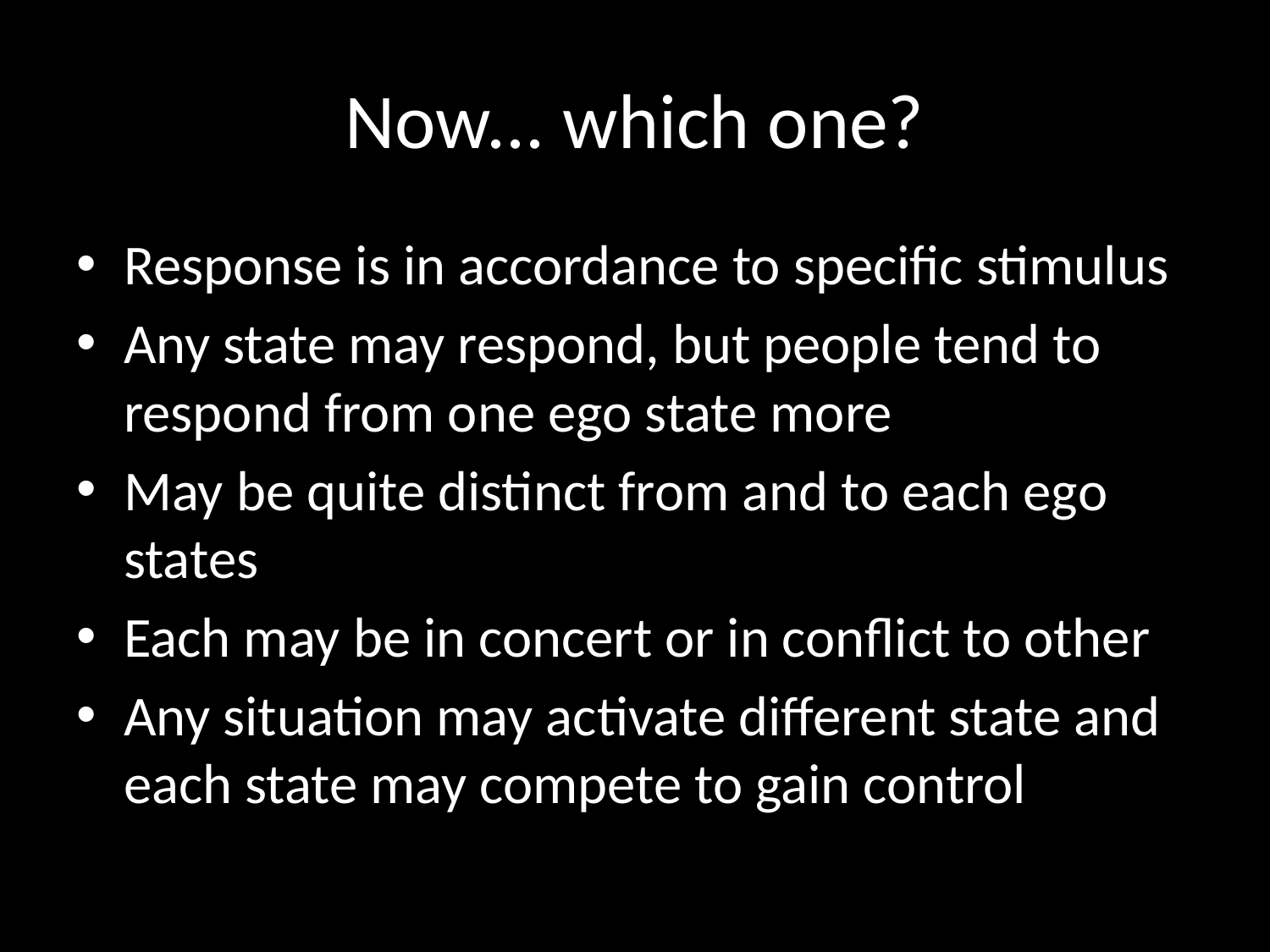

# Now... which one?
Response is in accordance to specific stimulus
Any state may respond, but people tend to respond from one ego state more
May be quite distinct from and to each ego states
Each may be in concert or in conflict to other
Any situation may activate different state and each state may compete to gain control